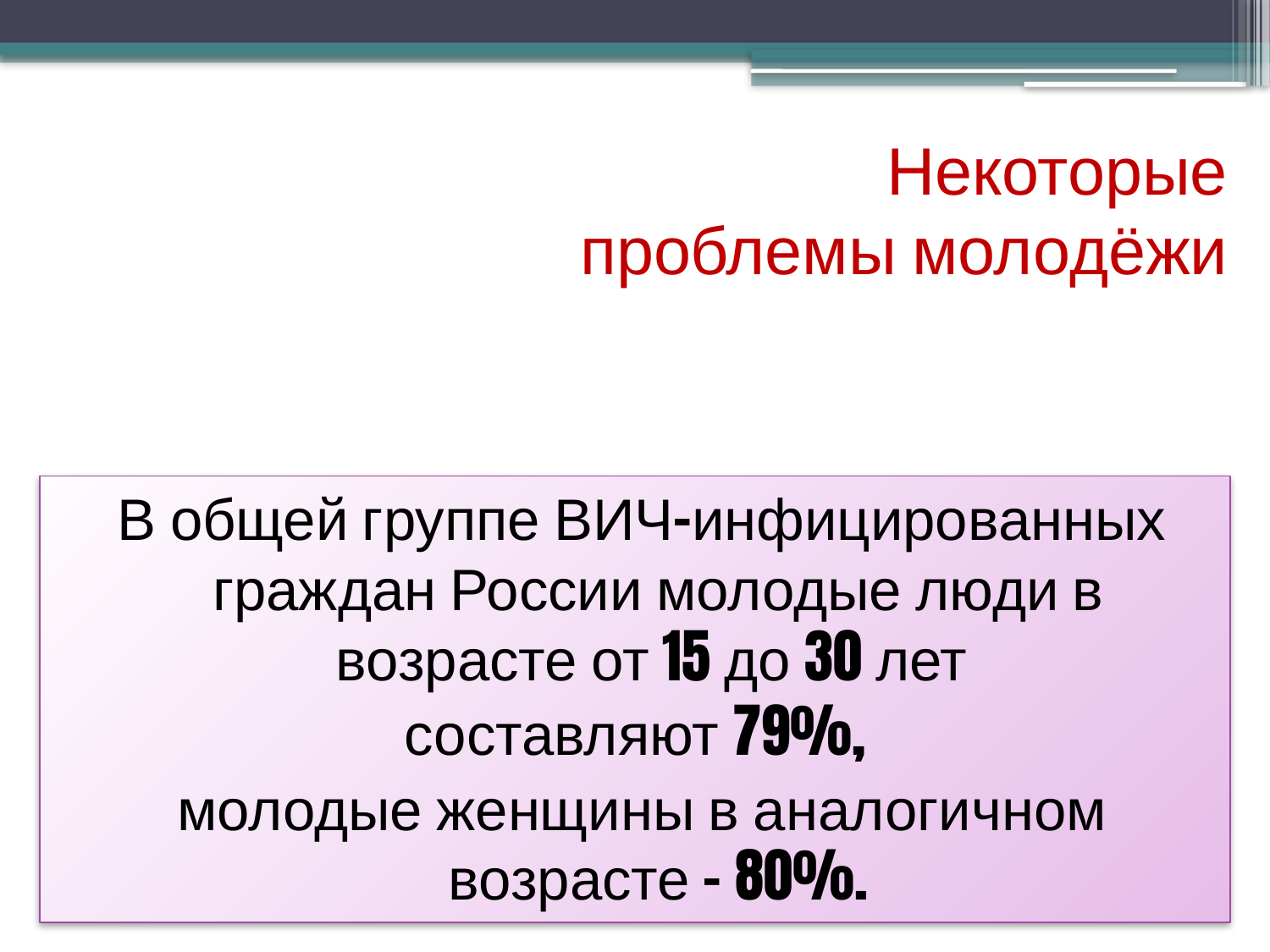

# Некоторые проблемы молодёжи

В общей группе ВИЧ-инфицированных граждан России молодые люди в возрасте от 15 до 30 лет
составляют 79%,
молодые женщины в аналогичном возрасте – 80%.